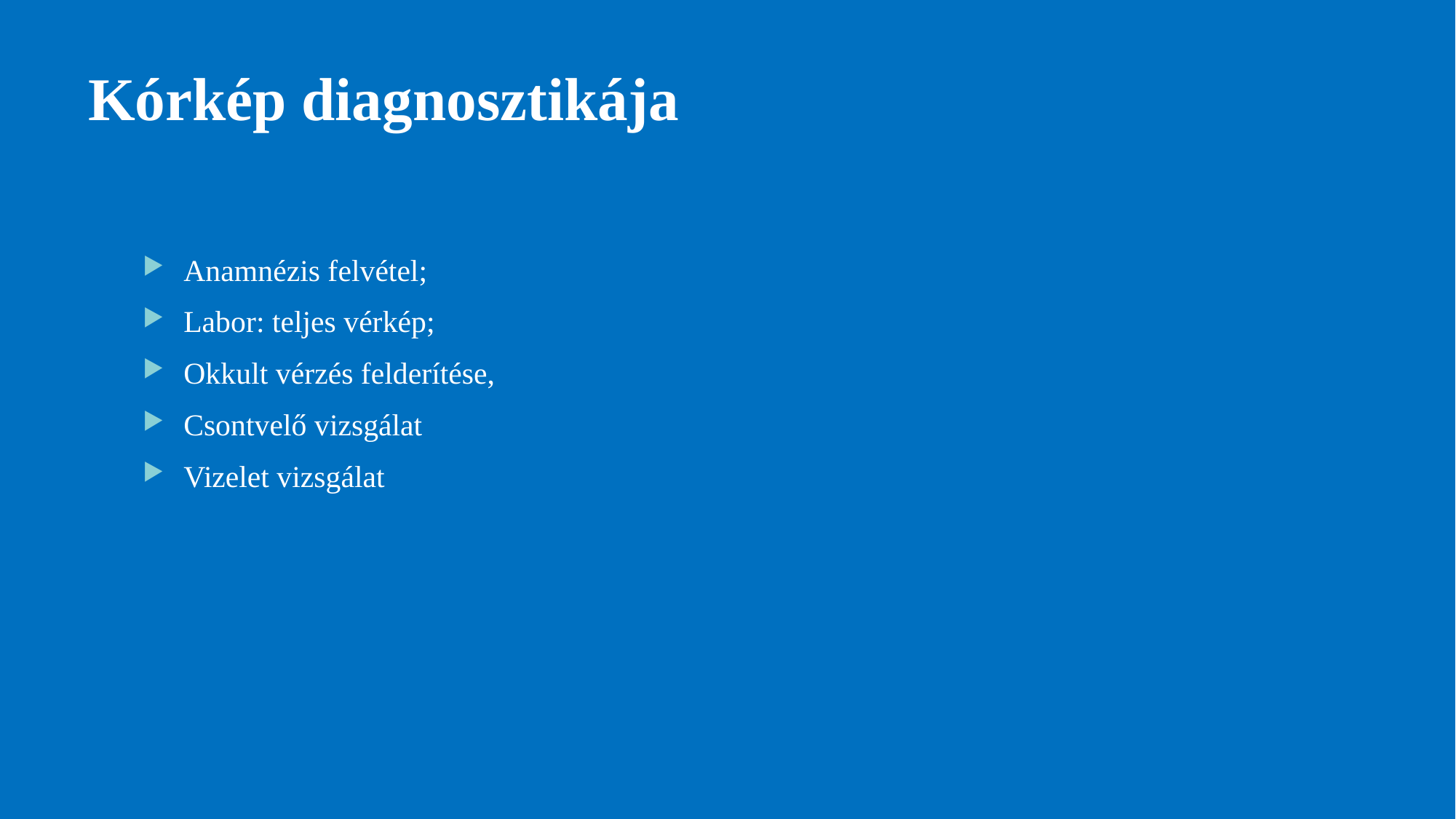

# Kórkép diagnosztikája
Anamnézis felvétel;
Labor: teljes vérkép;
Okkult vérzés felderítése,
Csontvelő vizsgálat
Vizelet vizsgálat